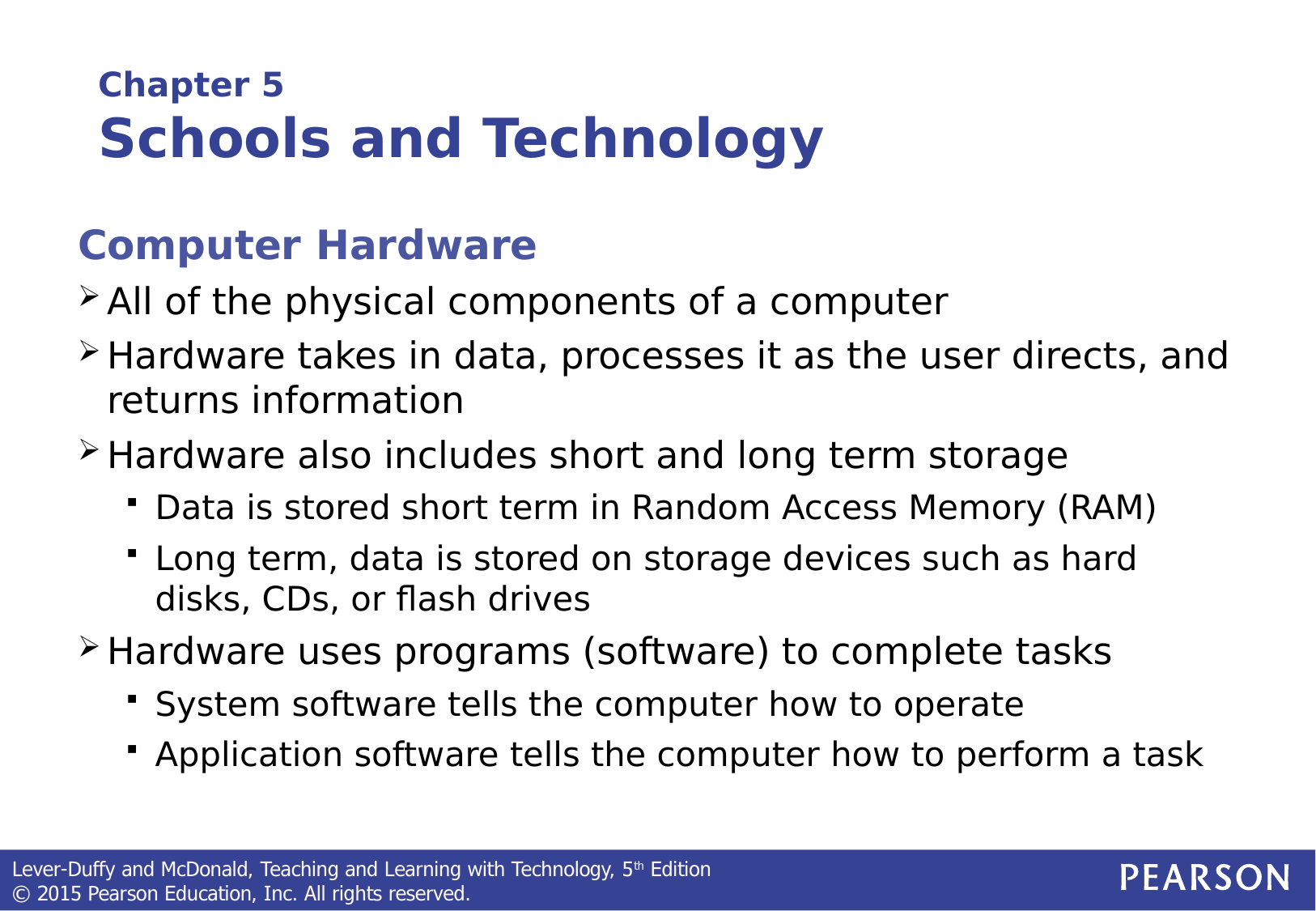

Chapter 5
Schools and Technology
Computer Hardware
All of the physical components of a computer
Hardware takes in data, processes it as the user directs, and returns information
Hardware also includes short and long term storage
Data is stored short term in Random Access Memory (RAM)
Long term, data is stored on storage devices such as hard disks, CDs, or flash drives
Hardware uses programs (software) to complete tasks
System software tells the computer how to operate
Application software tells the computer how to perform a task